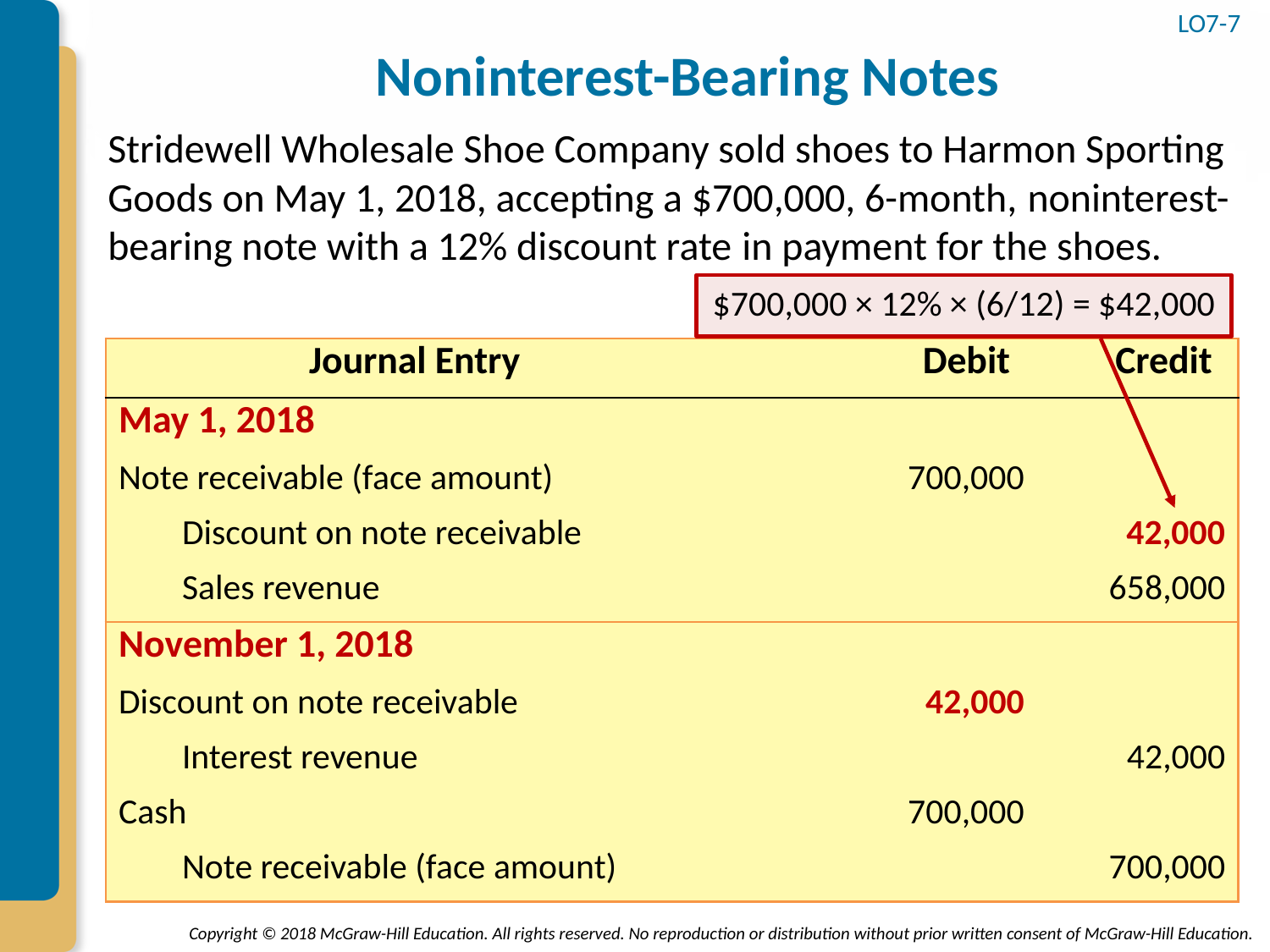

LO7-7
# Noninterest-Bearing Notes
Stridewell Wholesale Shoe Company sold shoes to Harmon Sporting Goods on May 1, 2018, accepting a $700,000, 6-month, noninterest-bearing note with a 12% discount rate in payment for the shoes.
$700,000 × 12% × (6/12) = $42,000
| Journal Entry | Debit | Credit |
| --- | --- | --- |
| May 1, 2018 |  |  |
| Note receivable (face amount) | 700,000 |  |
| Discount on note receivable |  | 42,000 |
| Sales revenue |  | 658,000 |
| November 1, 2018 |  |  |
| --- | --- | --- |
| Discount on note receivable | 42,000 |  |
| Interest revenue |  | 42,000 |
| Cash | 700,000 |  |
| Note receivable (face amount) |  | 700,000 |